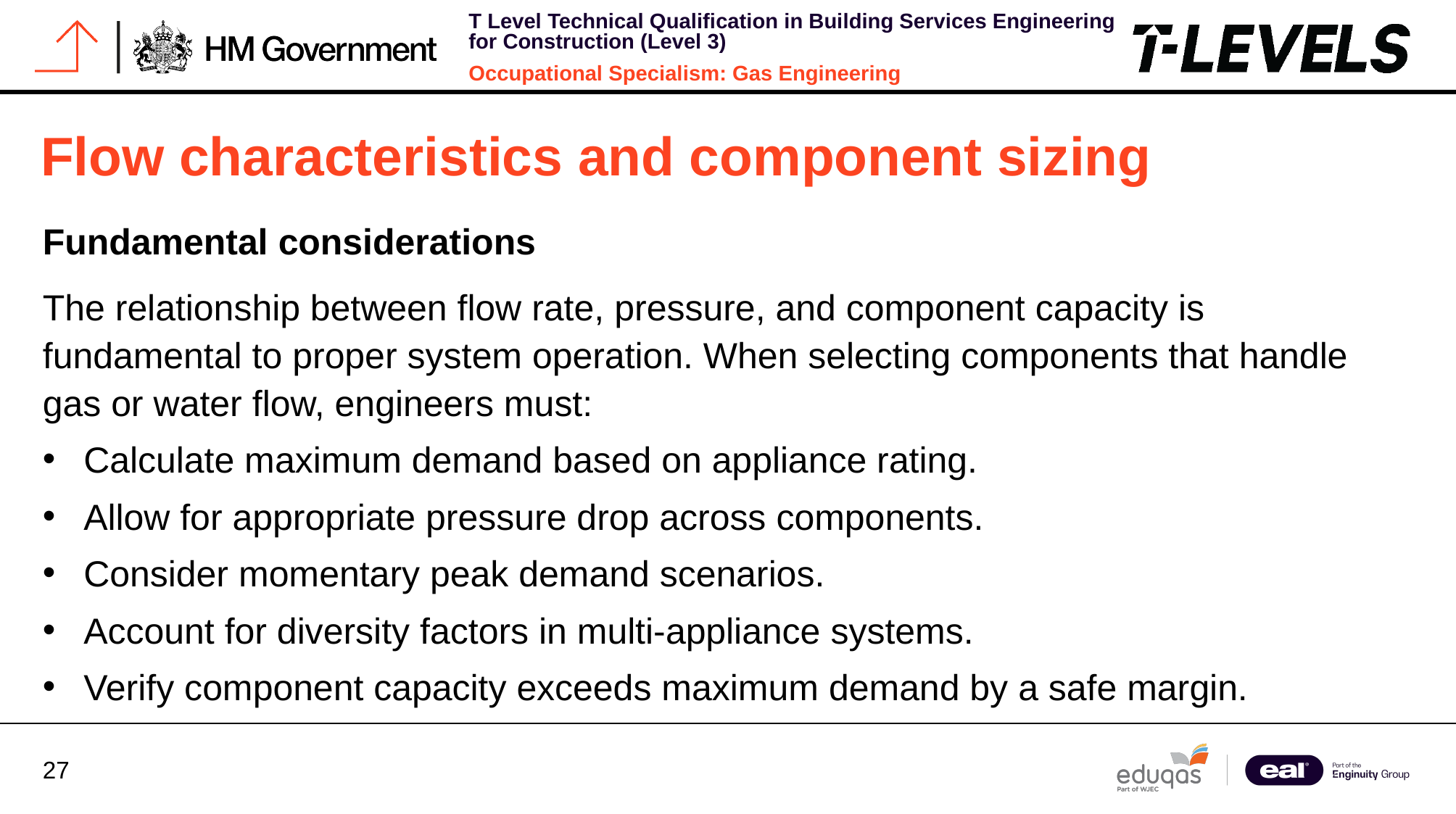

# Flow characteristics and component sizing
Fundamental considerations
The relationship between flow rate, pressure, and component capacity is fundamental to proper system operation. When selecting components that handle gas or water flow, engineers must:
Calculate maximum demand based on appliance rating.
Allow for appropriate pressure drop across components.
Consider momentary peak demand scenarios.
Account for diversity factors in multi-appliance systems.
Verify component capacity exceeds maximum demand by a safe margin.